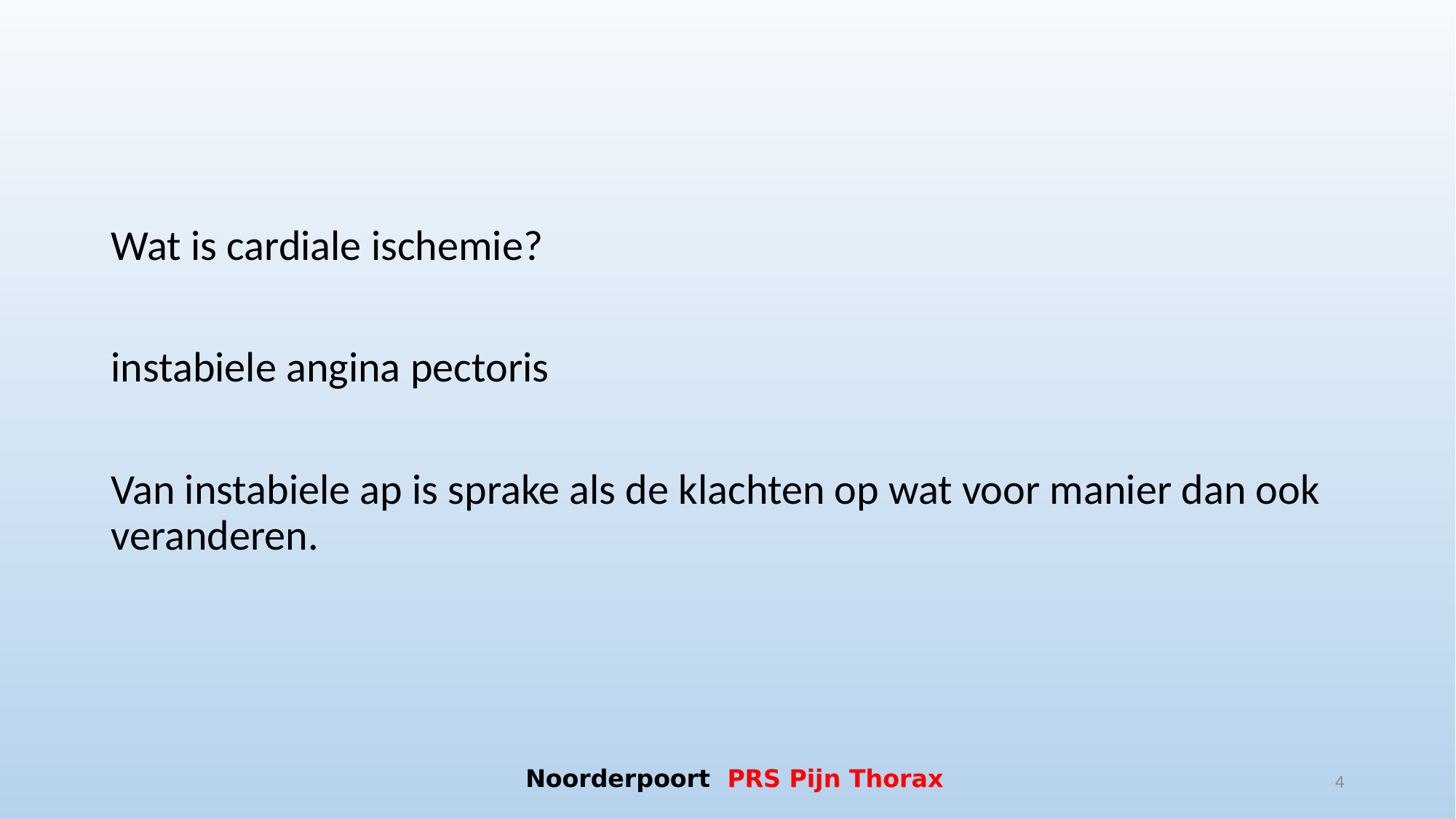

#
Wat is cardiale ischemie?

instabiele angina pectoris

Van instabiele ap is sprake als de klachten op wat voor manier dan ook veranderen.

Noorderpoort  PRS Pijn Thorax
4